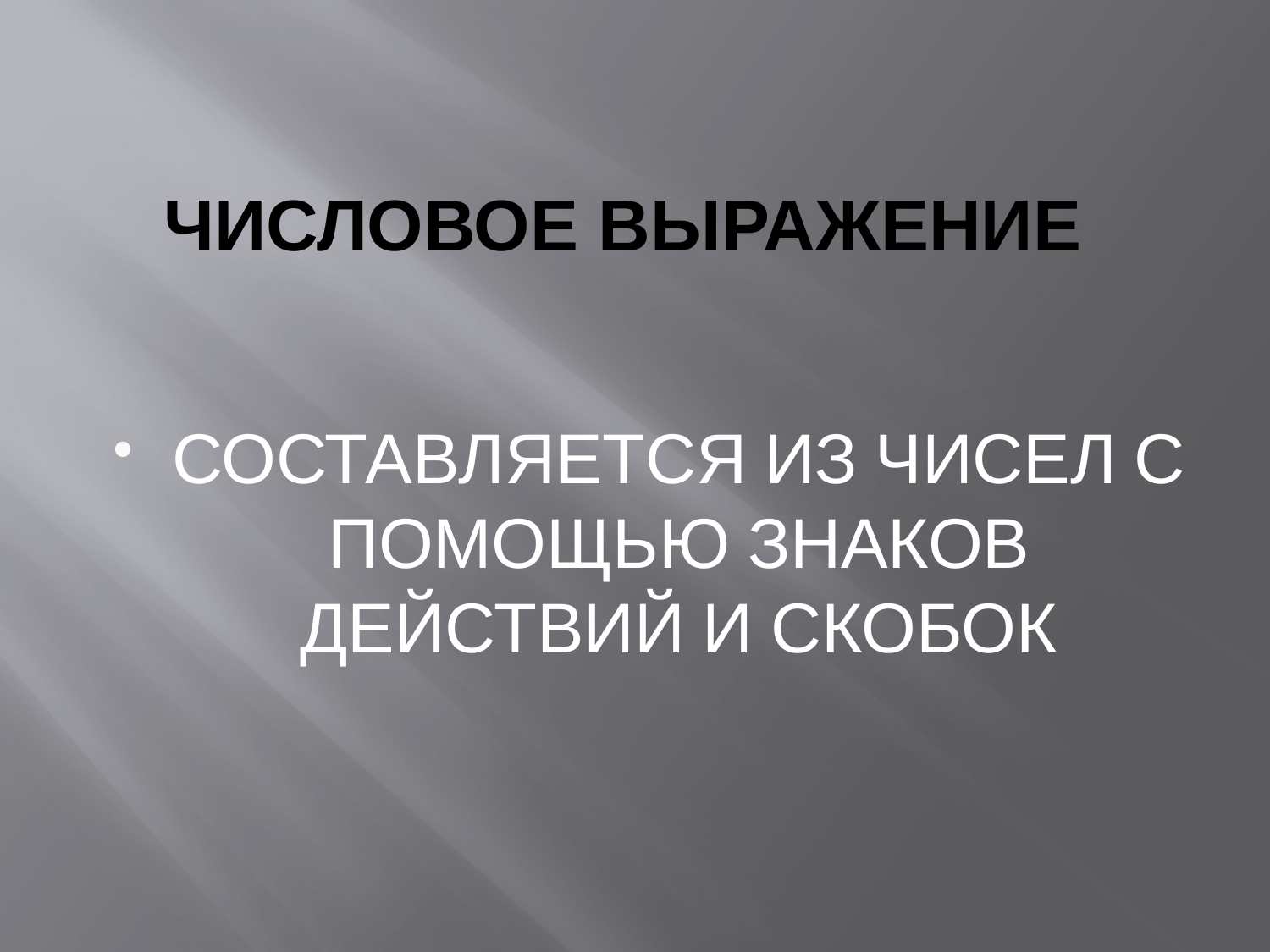

# ЧИСЛОВОЕ ВЫРАЖЕНИЕ
СОСТАВЛЯЕТСЯ ИЗ ЧИСЕЛ С ПОМОЩЬЮ ЗНАКОВ ДЕЙСТВИЙ И СКОБОК